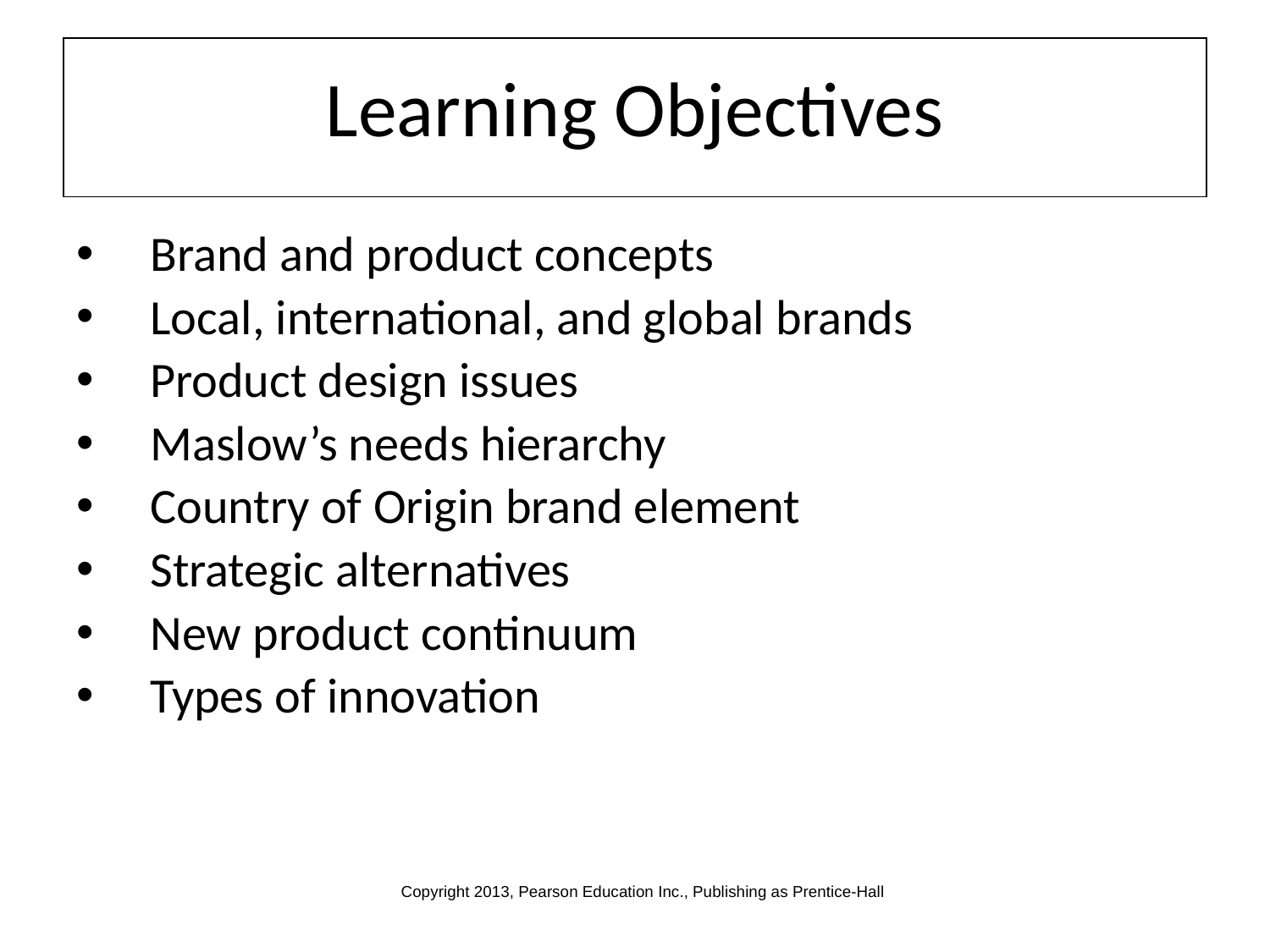

# Learning Objectives
Brand and product concepts
Local, international, and global brands
Product design issues
Maslow’s needs hierarchy
Country of Origin brand element
Strategic alternatives
New product continuum
Types of innovation
Copyright 2013, Pearson Education Inc., Publishing as Prentice-Hall